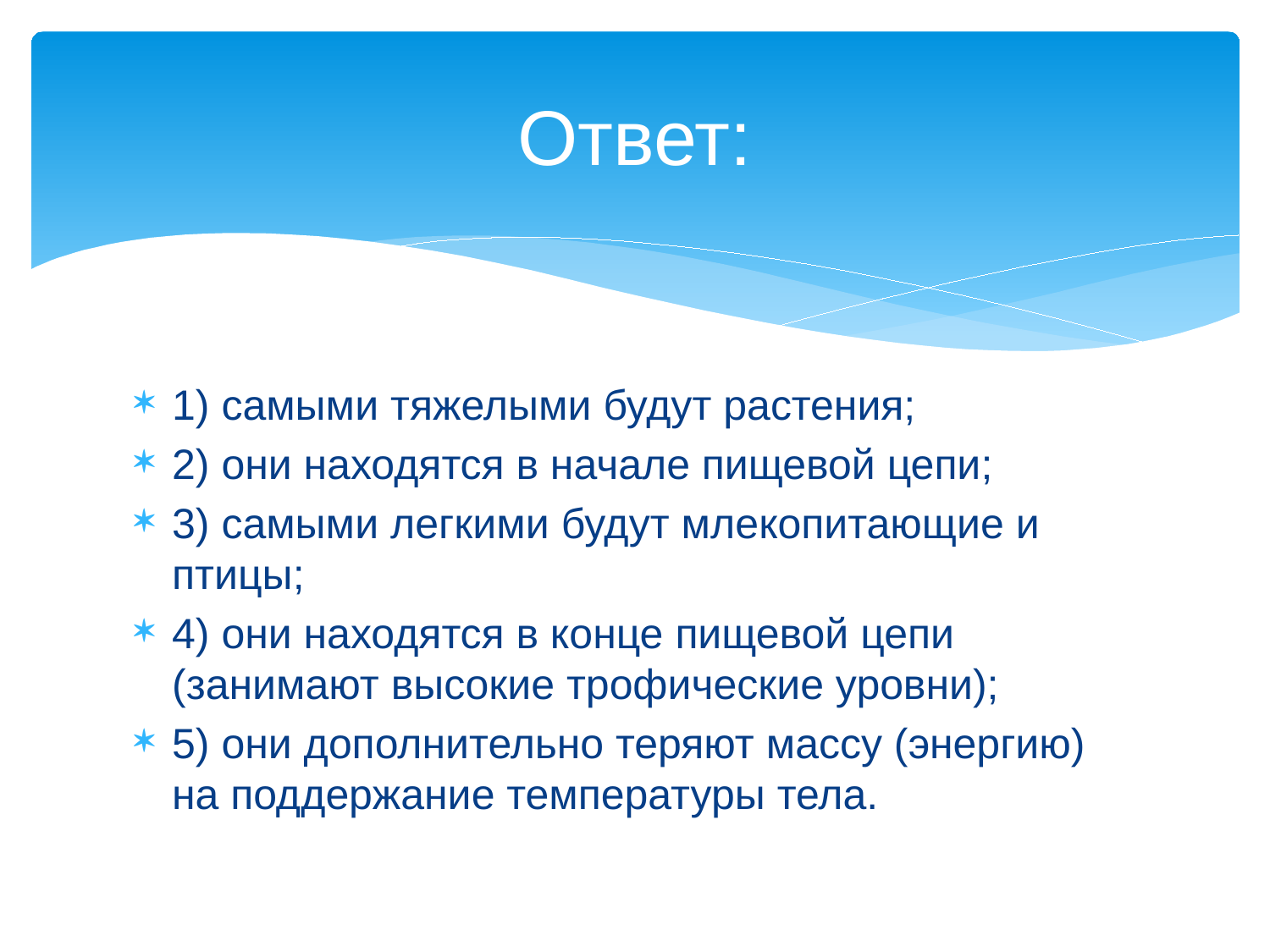

# Ответ:
1) самыми тяжелыми будут растения;
2) они находятся в начале пищевой цепи;
3) самыми легкими будут млекопитающие и птицы;
4) они находятся в конце пищевой цепи (занимают высокие трофические уровни);
5) они дополнительно теряют массу (энергию) на поддержание температуры тела.